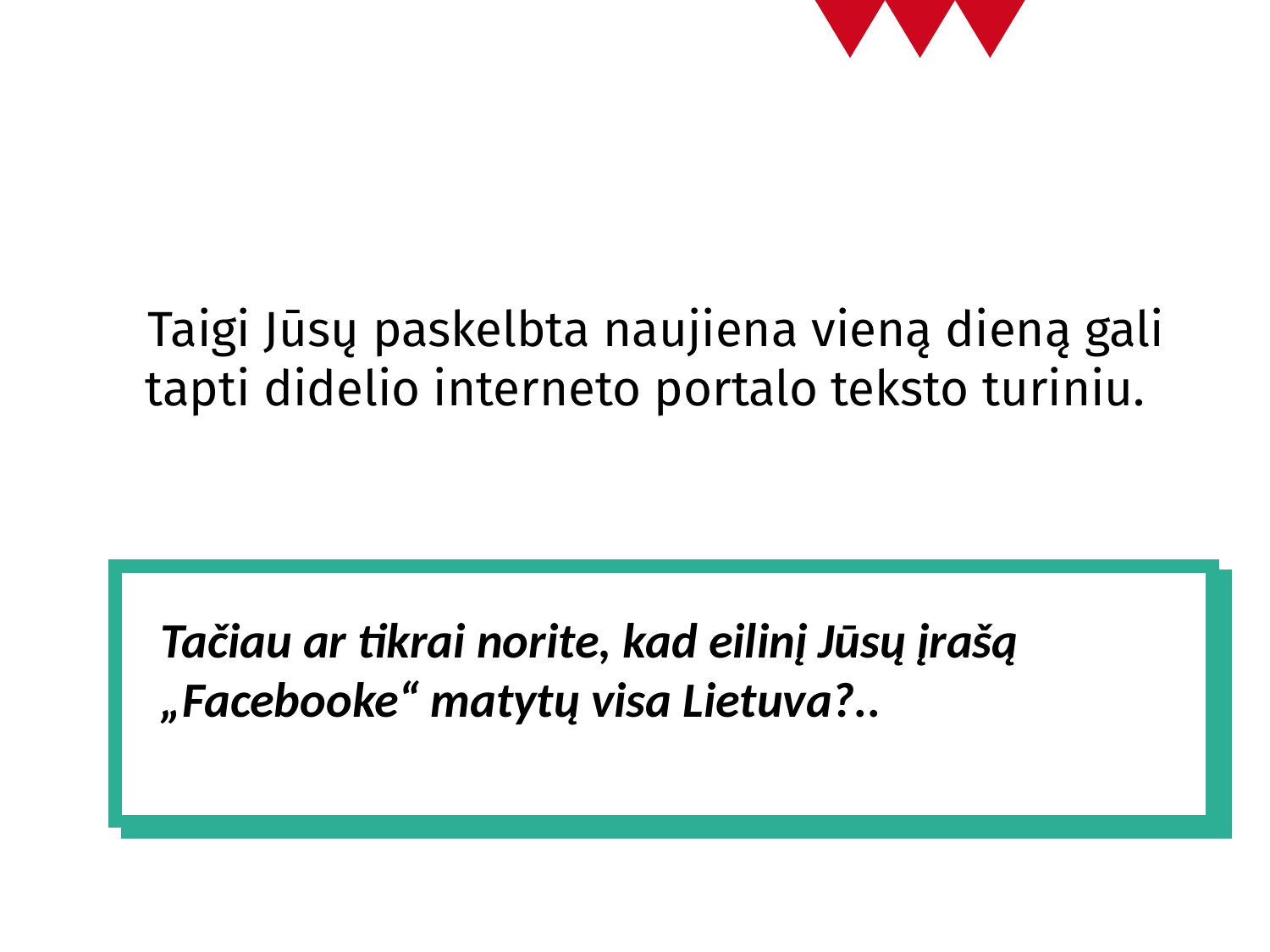

#

Taigi Jūsų paskelbta naujiena vieną dieną gali tapti didelio interneto portalo teksto turiniu.

Tačiau ar tikrai norite, kad eilinį Jūsų įrašą „Facebooke“ matytų visa Lietuva?..